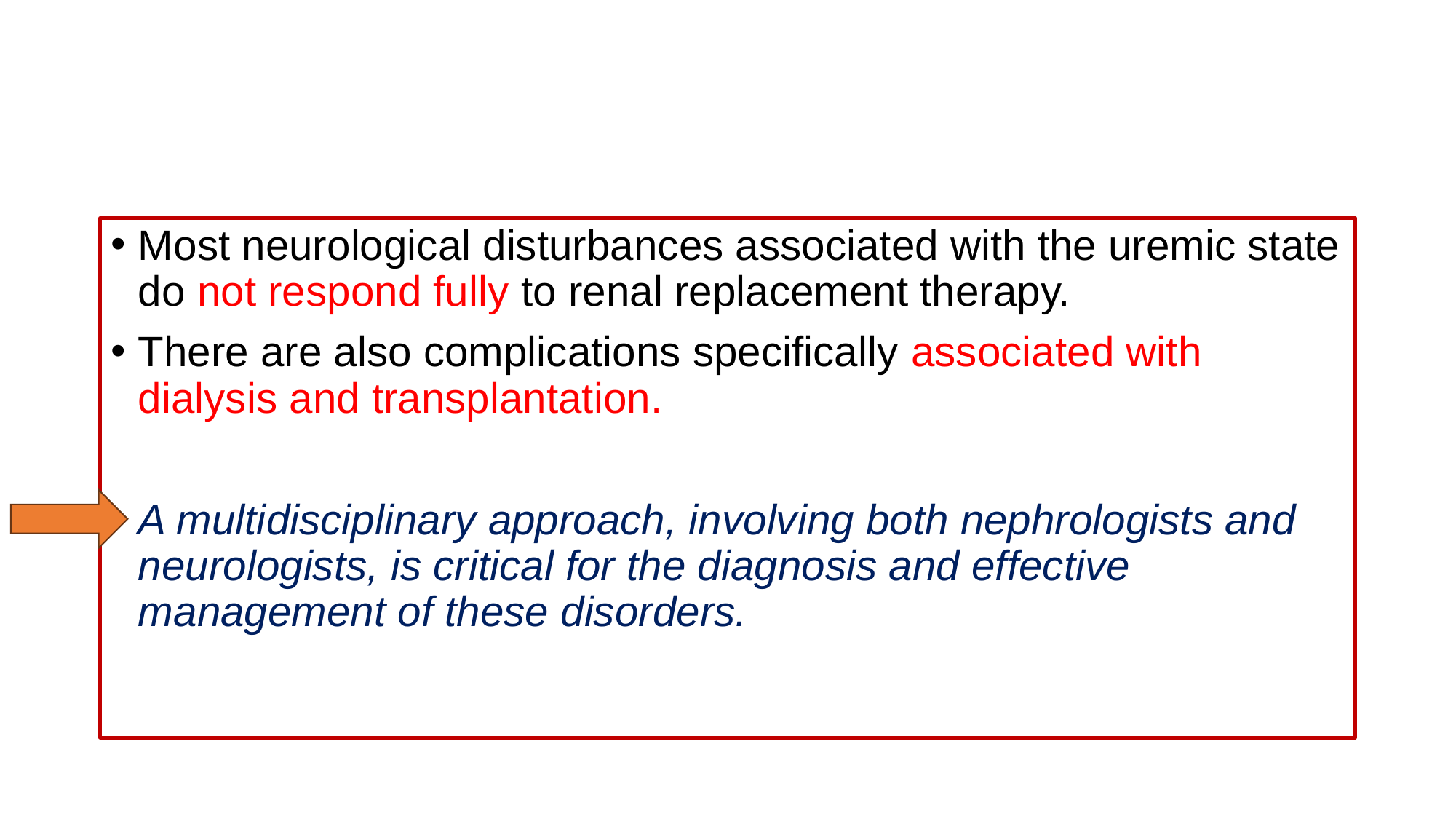

#
Most neurological disturbances associated with the uremic state do not respond fully to renal replacement therapy.
There are also complications specifically associated with dialysis and transplantation.

A multidisciplinary approach, involving both nephrologists and neurologists, is critical for the diagnosis and effective management of these disorders.